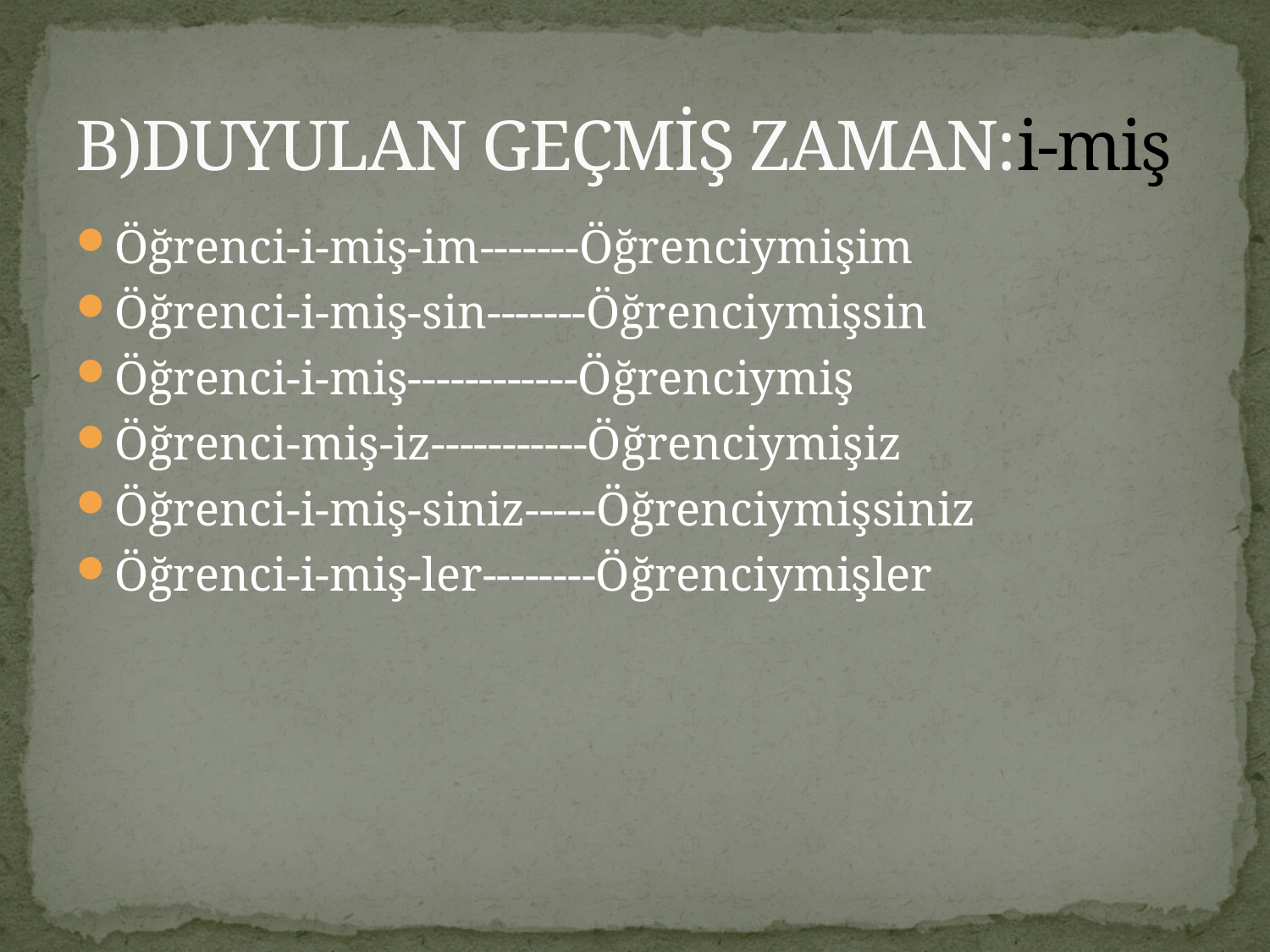

# B)DUYULAN GEÇMİŞ ZAMAN:i-miş
Öğrenci-i-miş-im-------Öğrenciymişim
Öğrenci-i-miş-sin-------Öğrenciymişsin
Öğrenci-i-miş------------Öğrenciymiş
Öğrenci-miş-iz-----------Öğrenciymişiz
Öğrenci-i-miş-siniz-----Öğrenciymişsiniz
Öğrenci-i-miş-ler--------Öğrenciymişler